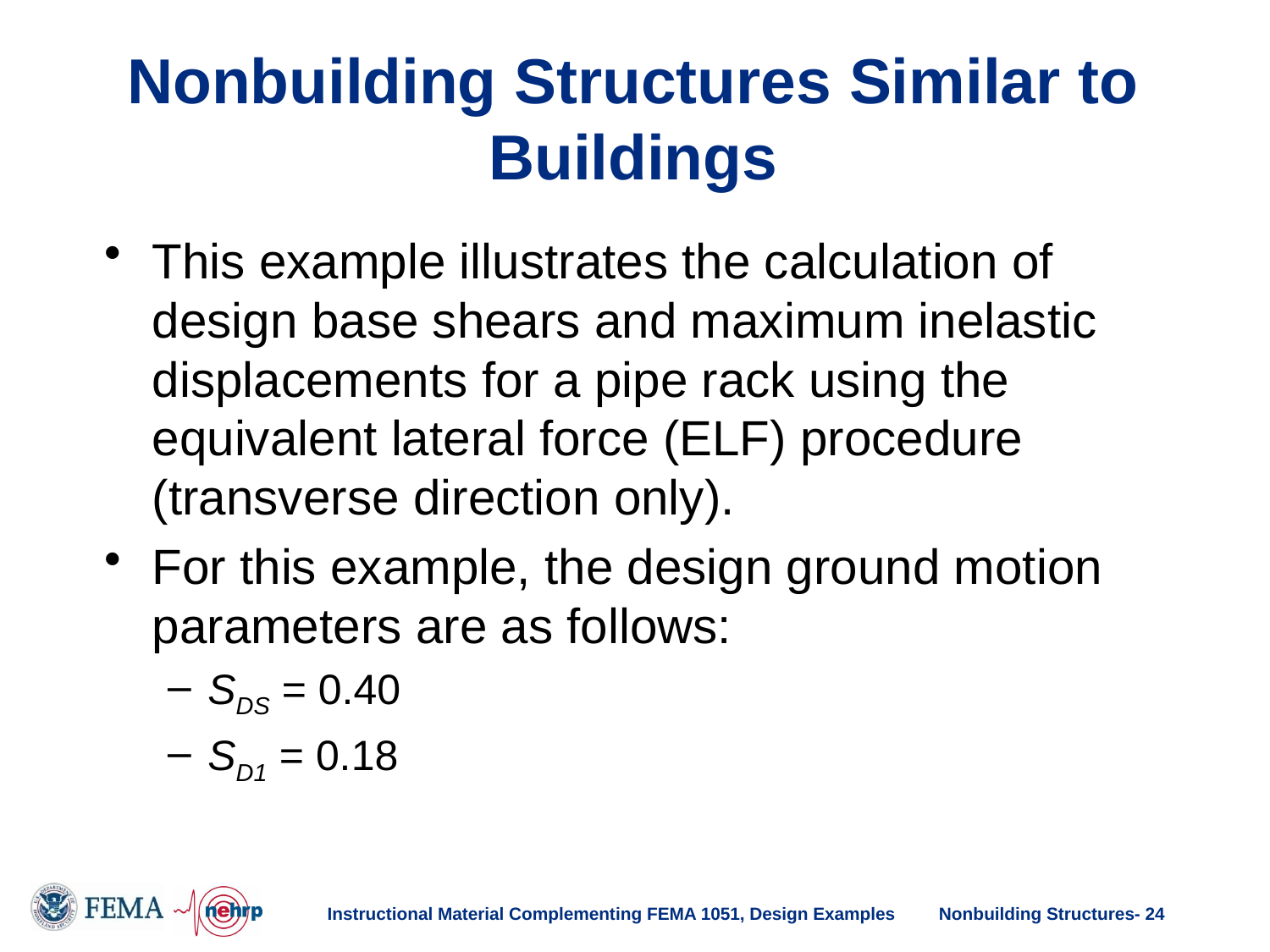

# Nonbuilding Structures Similar to Buildings
This example illustrates the calculation of design base shears and maximum inelastic displacements for a pipe rack using the equivalent lateral force (ELF) procedure (transverse direction only).
For this example, the design ground motion parameters are as follows:
SDS = 0.40
SD1 = 0.18

Instructional Material Complementing FEMA 1051, Design Examples
Nonbuilding Structures- 24